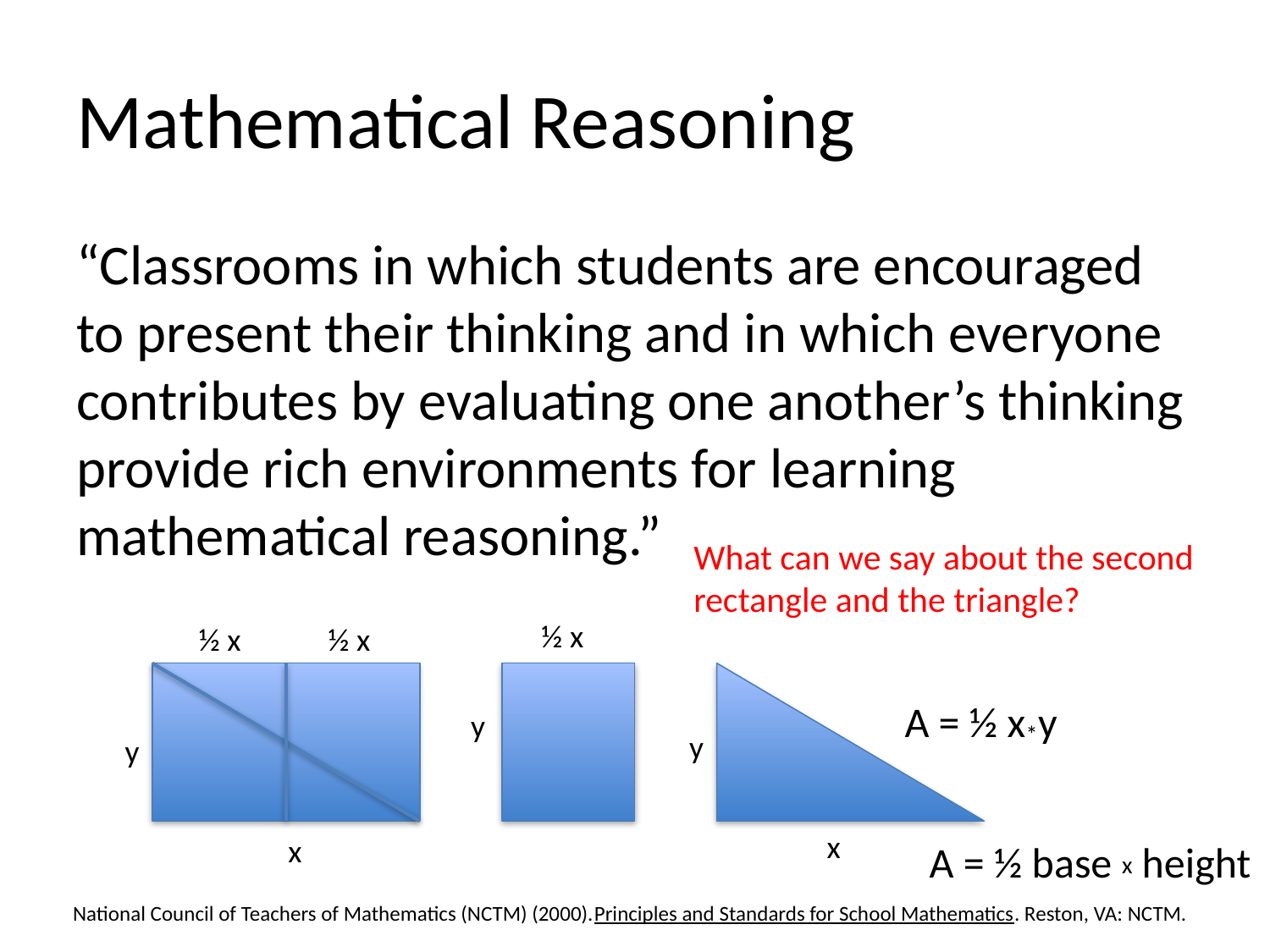

# Mathematical Reasoning
“Classrooms in which students are encouraged to present their thinking and in which everyone contributes by evaluating one another’s thinking provide rich environments for learning mathematical reasoning.”
What can we say about the second
rectangle and the triangle?
½ x
y
½ x
½ x

A = ½ x*y
y
x
y
x
A = ½ base x height
National Council of Teachers of Mathematics (NCTM) (2000).Principles and Standards for School Mathematics. Reston, VA: NCTM.